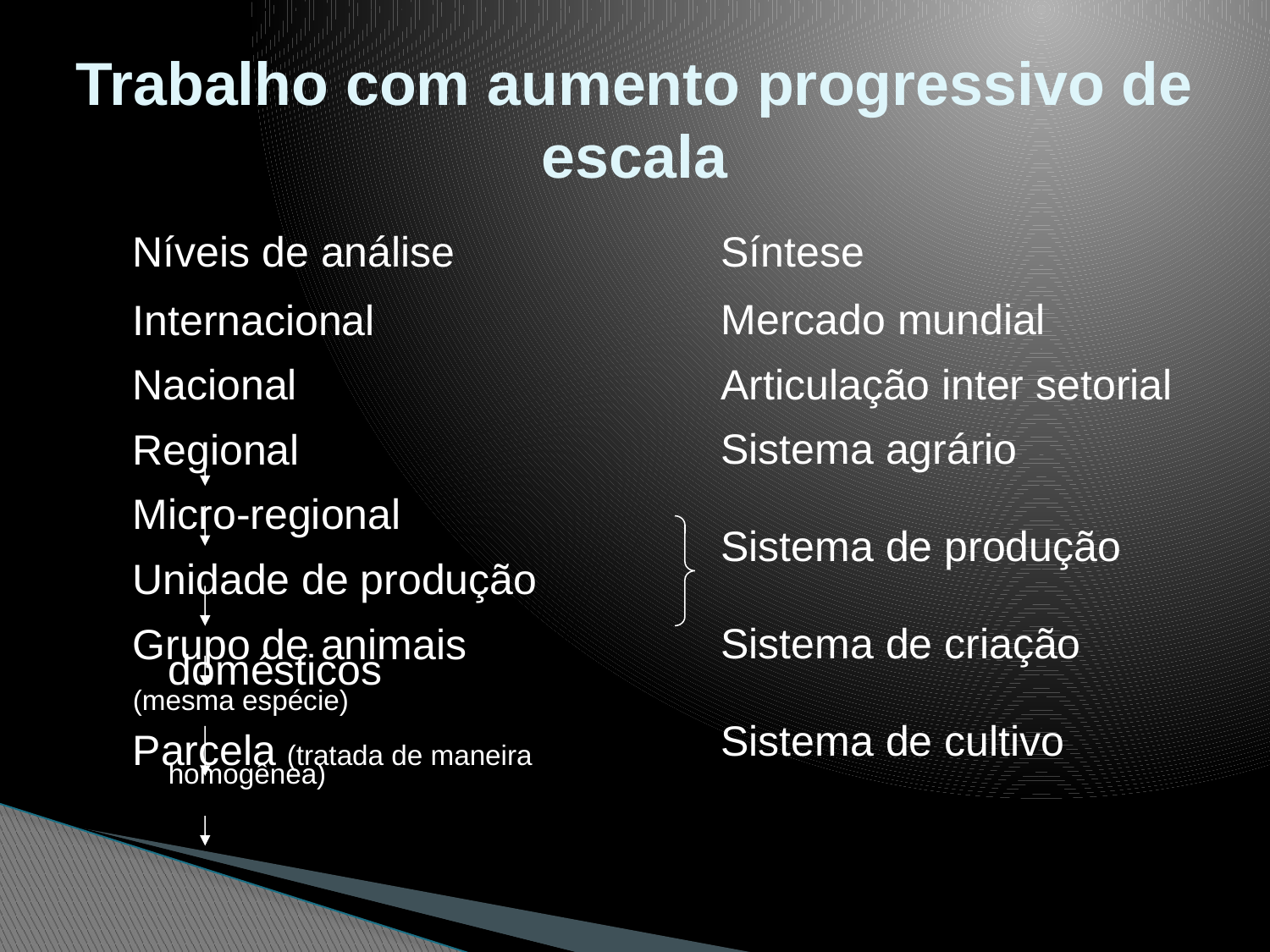

# Trabalho com aumento progressivo de escala
Níveis de análise

Internacional

Nacional

Regional

Micro-regional

Unidade de produção

Grupo de animais domésticos
(mesma espécie)

Parcela (tratada de maneira homogênea)
Síntese

Mercado mundial

Articulação inter setorial

Sistema agrário

Sistema de produção

Sistema de criação

Sistema de cultivo